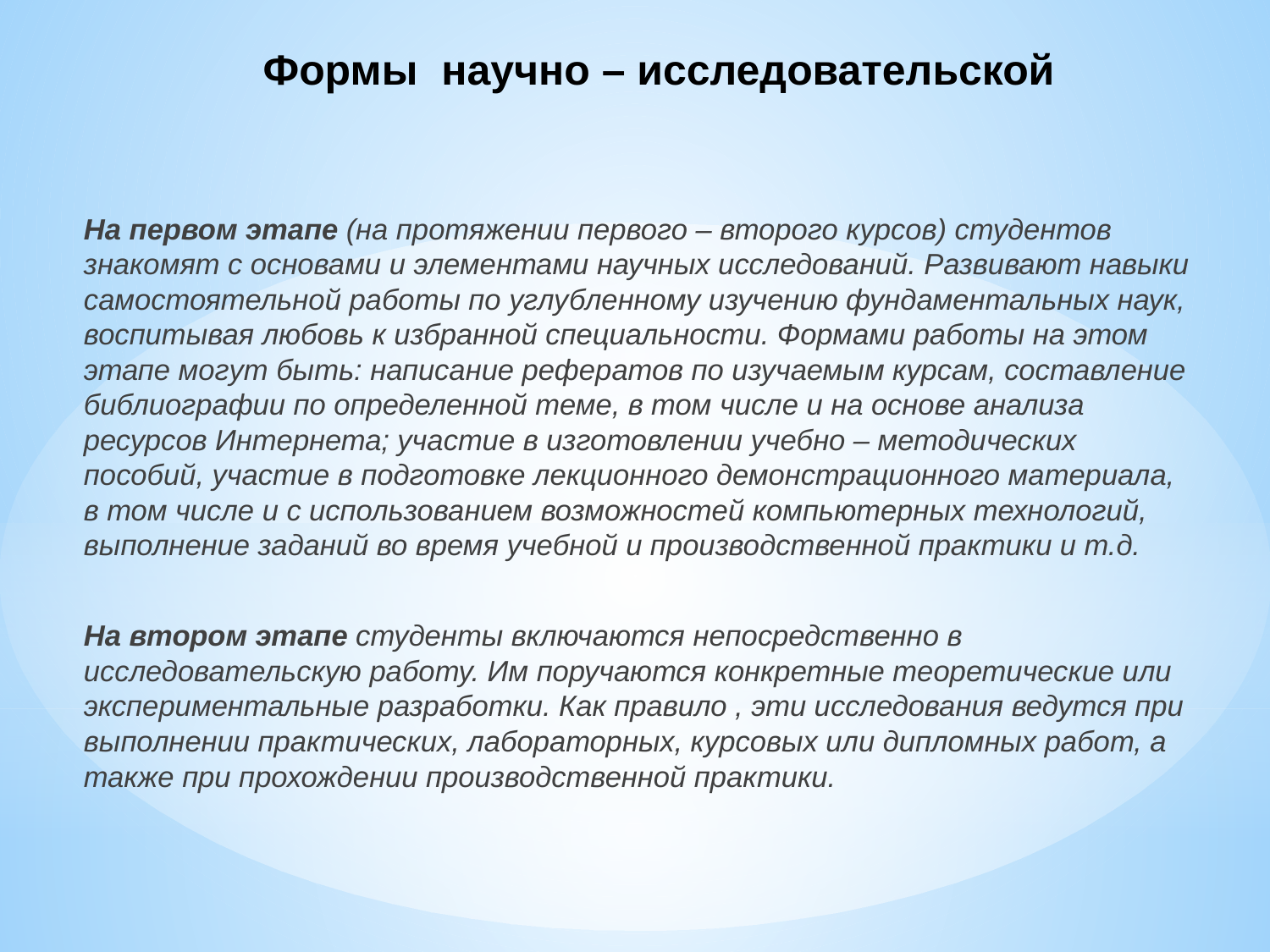

# Формы  научно – исследовательской

На первом этапе (на протяжении первого – второго курсов) студентов знакомят с основами и элементами научных исследований. Развивают навыки самостоятельной работы по углубленному изучению фундаментальных наук, воспитывая любовь к избранной специальности. Формами работы на этом этапе могут быть: написание рефератов по изучаемым курсам, составление библиографии по определенной теме, в том числе и на основе анализа ресурсов Интернета; участие в изготовлении учебно – методических пособий, участие в подготовке лекционного демонстрационного материала, в том числе и с использованием возможностей компьютерных технологий, выполнение заданий во время учебной и производственной практики и т.д.

На втором этапе студенты включаются непосредственно в исследовательскую работу. Им поручаются конкретные теоретические или экспериментальные разработки. Как правило , эти исследования ведутся при выполнении практических, лабораторных, курсовых или дипломных работ, а также при прохождении производственной практики.